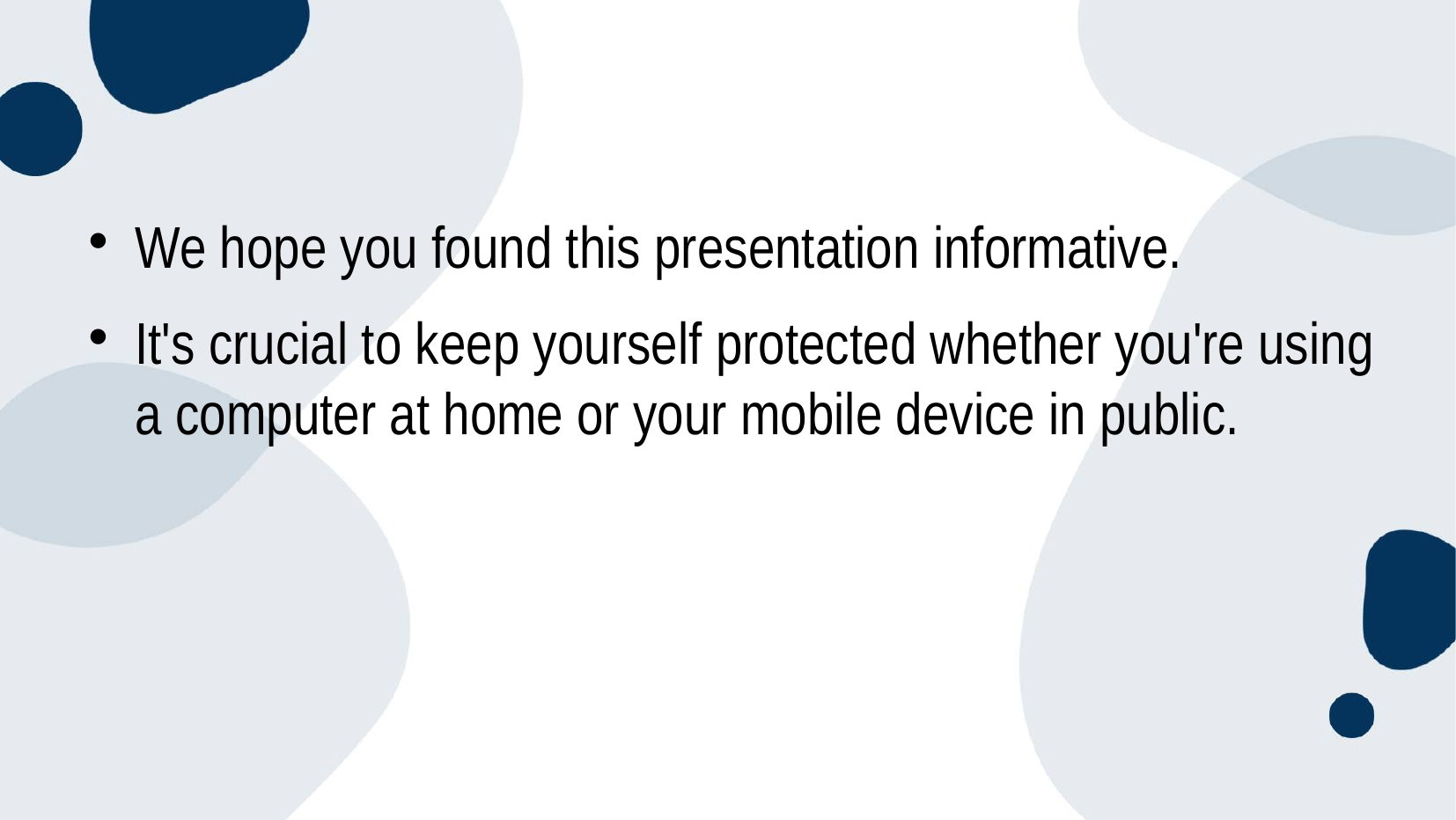

#
We hope you found this presentation informative.
It's crucial to keep yourself protected whether you're using a computer at home or your mobile device in public.